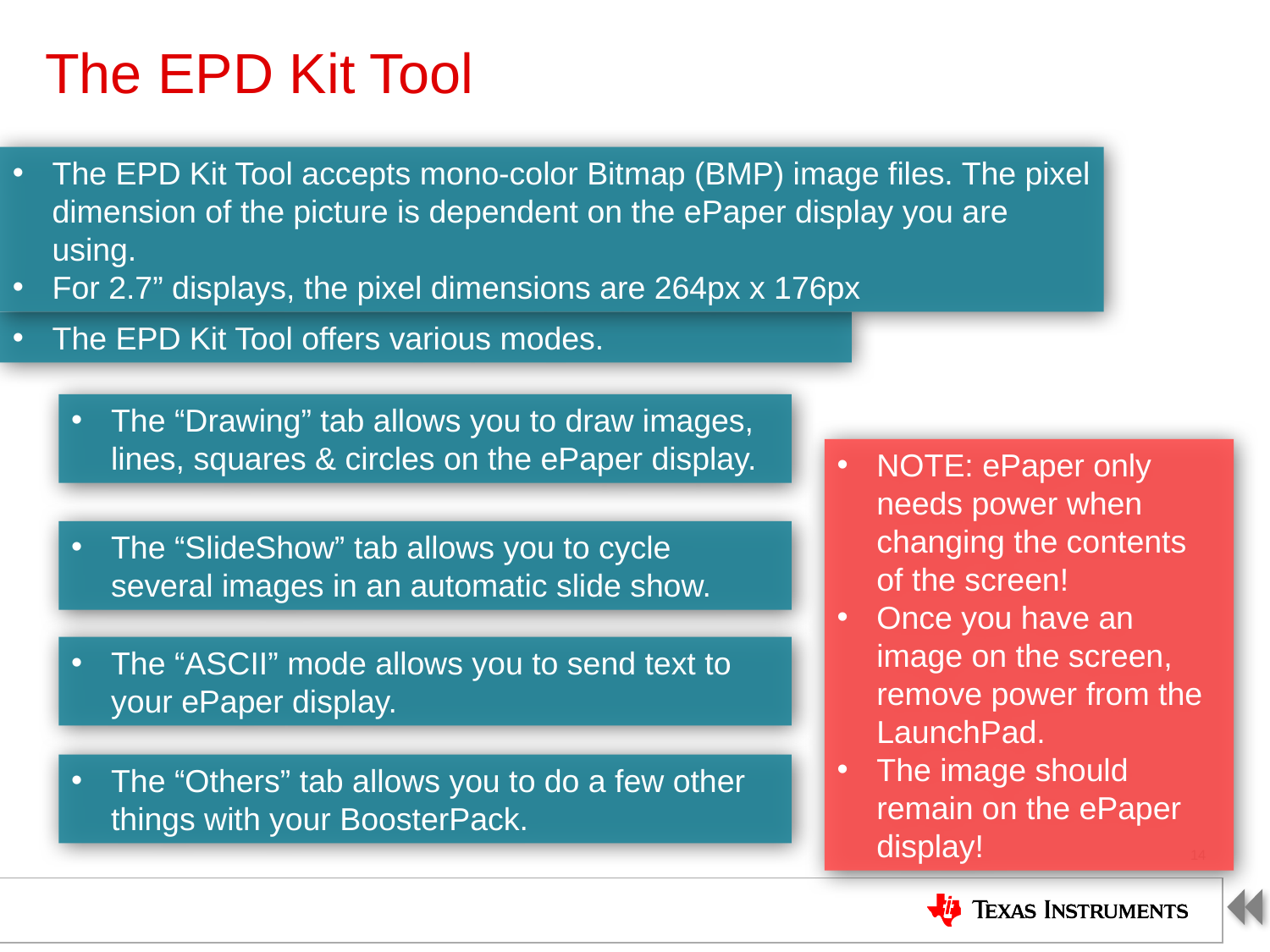

# The EPD Kit Tool
The EPD Kit Tool accepts mono-color Bitmap (BMP) image files. The pixel dimension of the picture is dependent on the ePaper display you are using.
For 2.7” displays, the pixel dimensions are 264px x 176px
The EPD Kit Tool offers various modes.
The “Drawing” tab allows you to draw images, lines, squares & circles on the ePaper display.
NOTE: ePaper only needs power when changing the contents of the screen!
Once you have an image on the screen, remove power from the LaunchPad.
The image should remain on the ePaper display!
The “SlideShow” tab allows you to cycle several images in an automatic slide show.
The “ASCII” mode allows you to send text to your ePaper display.
The “Others” tab allows you to do a few other things with your BoosterPack.
14